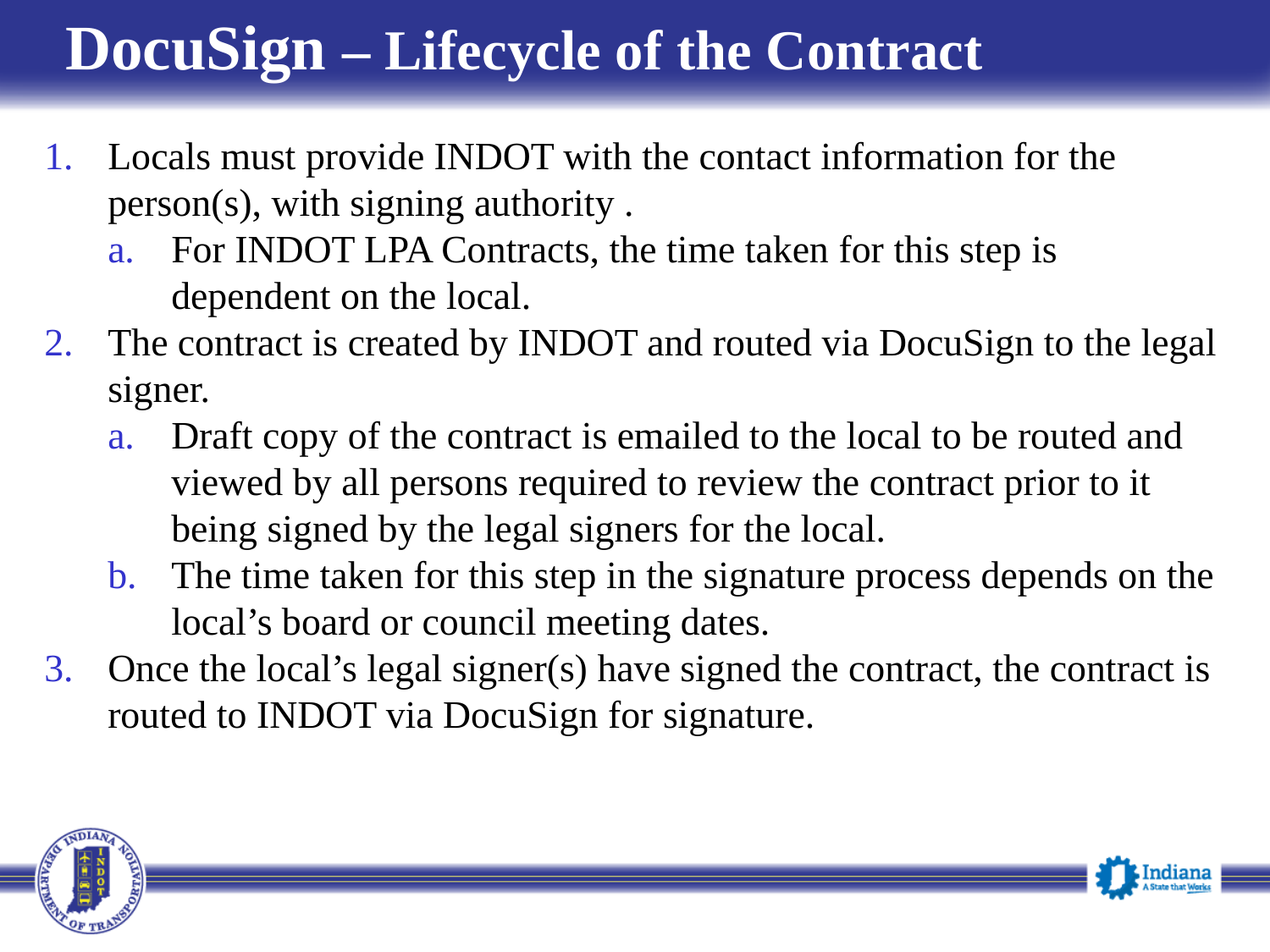

# DocuSign ‒ Lifecycle of the Contract
Locals must provide INDOT with the contact information for the person(s), with signing authority .
For INDOT LPA Contracts, the time taken for this step is dependent on the local.
The contract is created by INDOT and routed via DocuSign to the legal signer.
Draft copy of the contract is emailed to the local to be routed and viewed by all persons required to review the contract prior to it being signed by the legal signers for the local.
The time taken for this step in the signature process depends on the local’s board or council meeting dates.
Once the local’s legal signer(s) have signed the contract, the contract is routed to INDOT via DocuSign for signature.